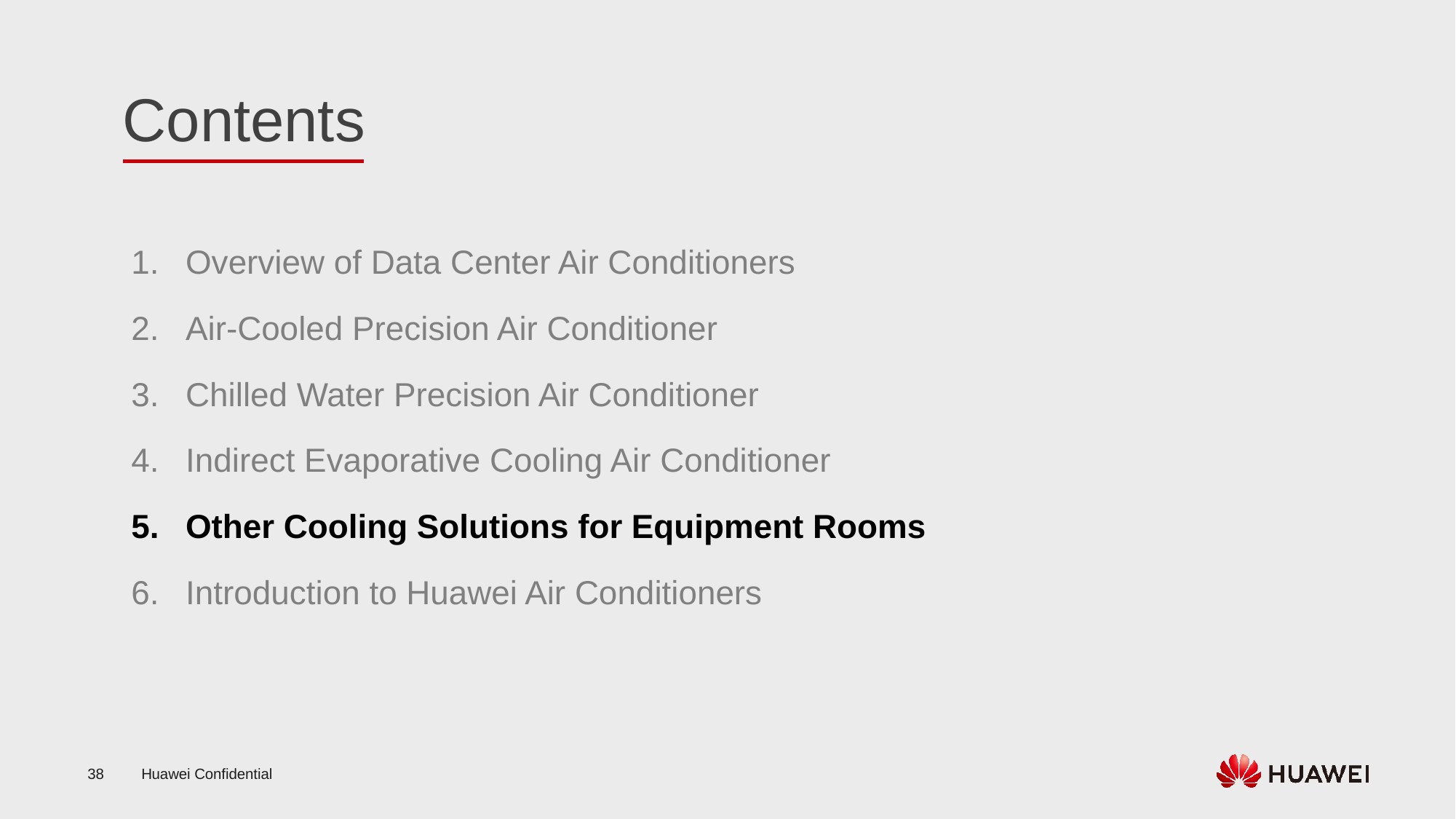

Overview of Data Center Air Conditioners
Air-Cooled Precision Air Conditioner
Chilled Water Precision Air Conditioner
Indirect Evaporative Cooling Air Conditioner
Other Cooling Solutions for Equipment Rooms
Introduction to Huawei Air Conditioners